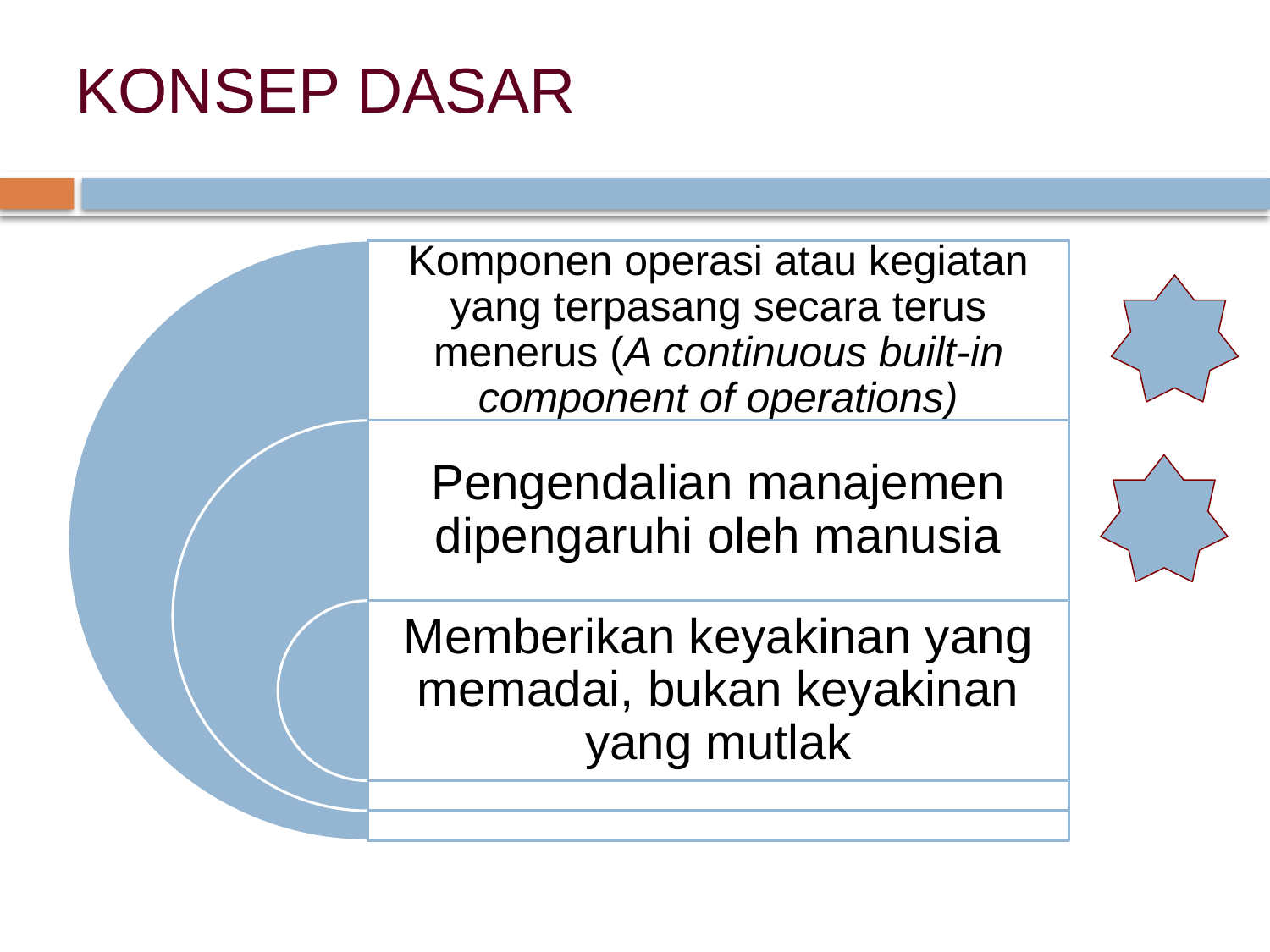

# KONSEP DASAR
Komponen operasi atau kegiatan yang terpasang secara terus menerus (A continuous built-in component of operations)
Pengendalian manajemen dipengaruhi oleh manusia
Memberikan keyakinan yang memadai, bukan keyakinan yang mutlak

6